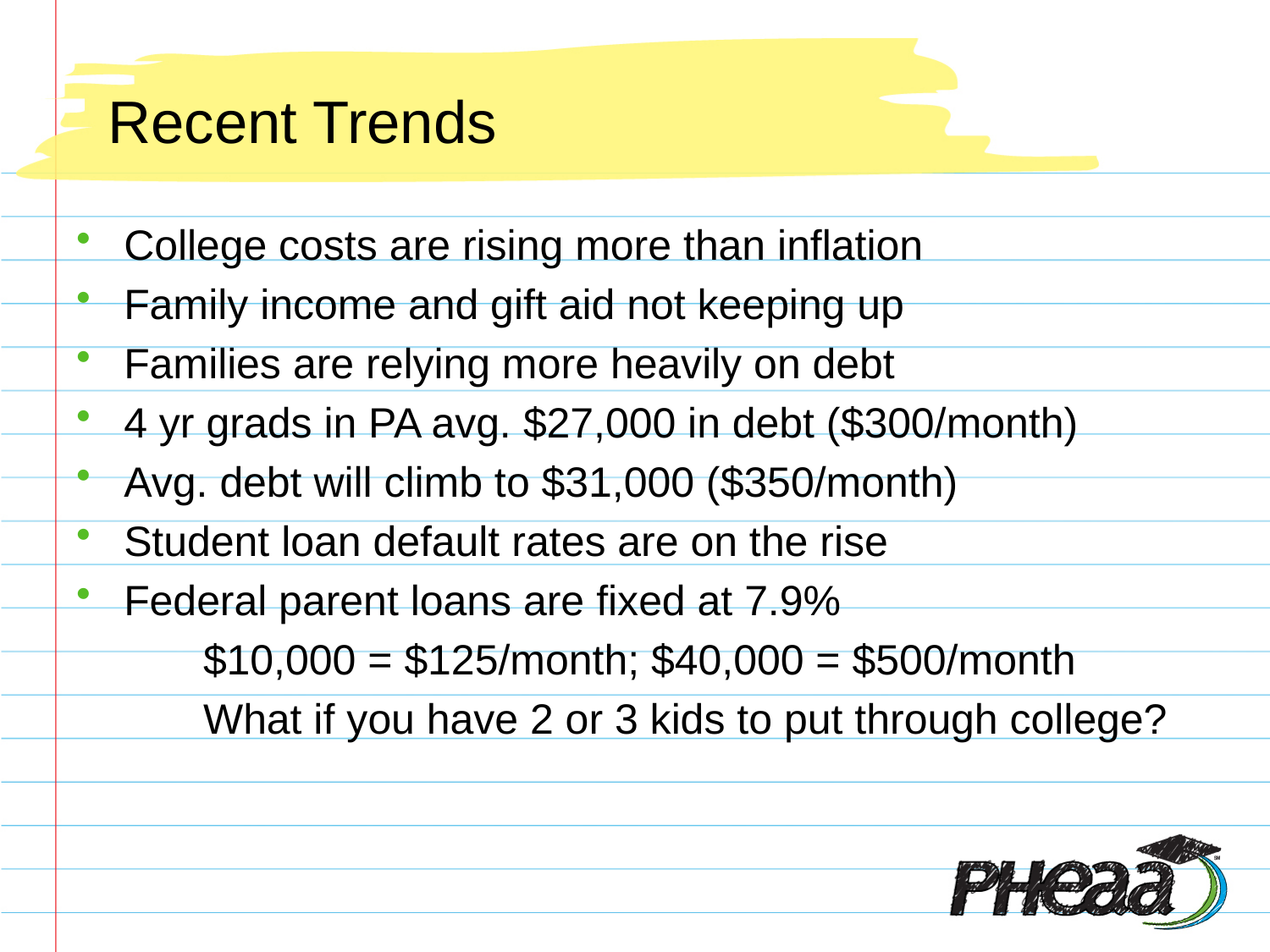

# Recent Trends
College costs are rising more than inflation
Family income and gift aid not keeping up
Families are relying more heavily on debt
4 yr grads in PA avg. $27,000 in debt ($300/month)
Avg. debt will climb to $31,000 ($350/month)
Student loan default rates are on the rise
Federal parent loans are fixed at 7.9%
	$10,000 = $125/month; $40,000 = $500/month
	What if you have 2 or 3 kids to put through college?